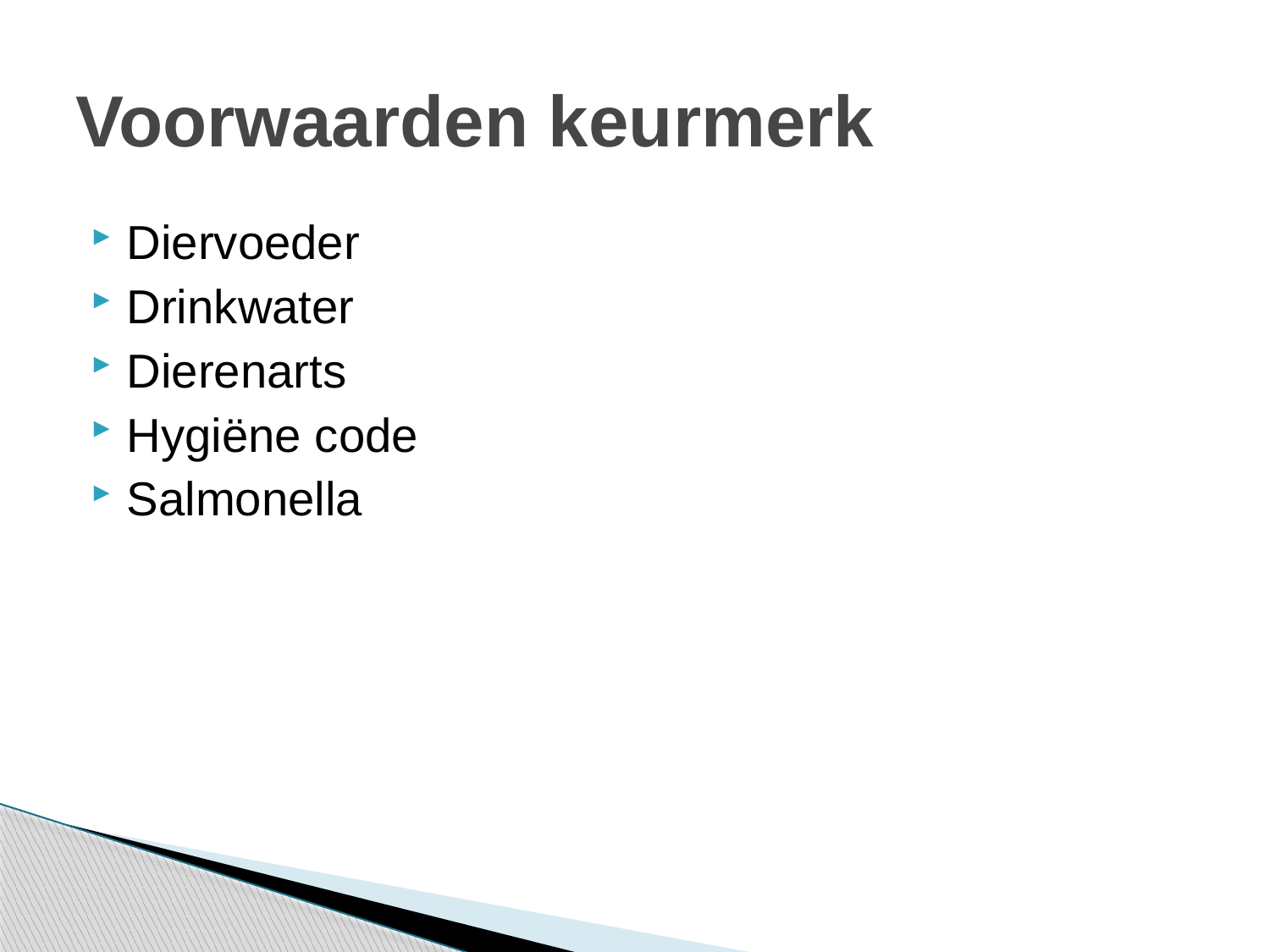

# Voorwaarden keurmerk
Diervoeder
Drinkwater
Dierenarts
Hygiëne code
Salmonella